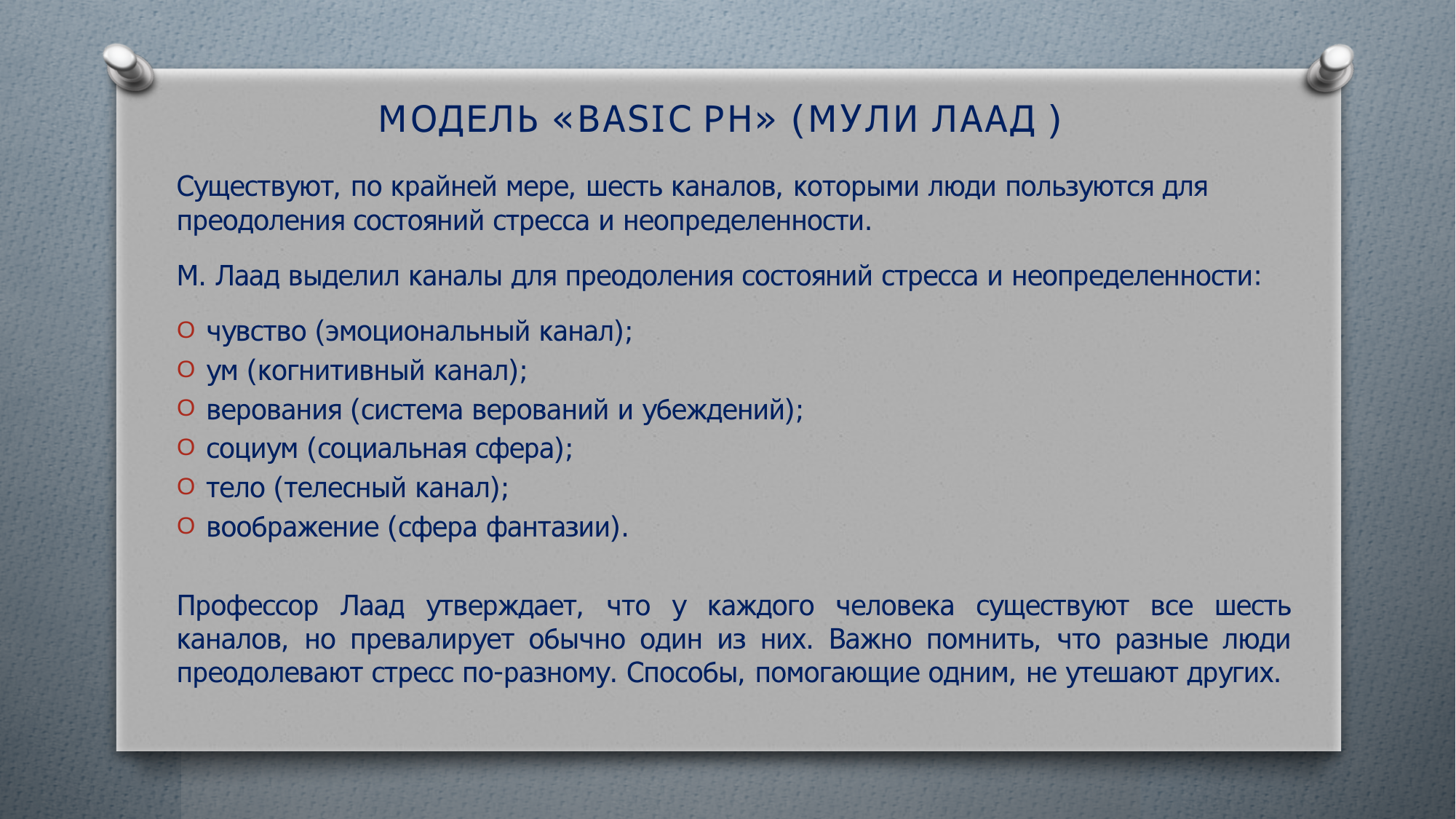

# МОДЕЛЬ «BASIC PH» (МУЛИ ЛААД )
Существуют, по крайней мере, шесть каналов, которыми люди пользуются для преодоления состояний стресса и неопределенности.

М. Лаад выделил каналы для преодоления состояний стресса и неопределенности:

чувство (эмоциональный канал);
ум (когнитивный канал);
верования (система верований и убеждений);
социум (социальная сфера);
тело (телесный канал);
воображение (сфера фантазии).

Профессор Лаад утверждает, что у каждого человека существуют все шесть каналов, но превалирует обычно один из них. Важно помнить, что разные люди преодолевают стресс по-разному. Способы, помогающие одним, не утешают других.